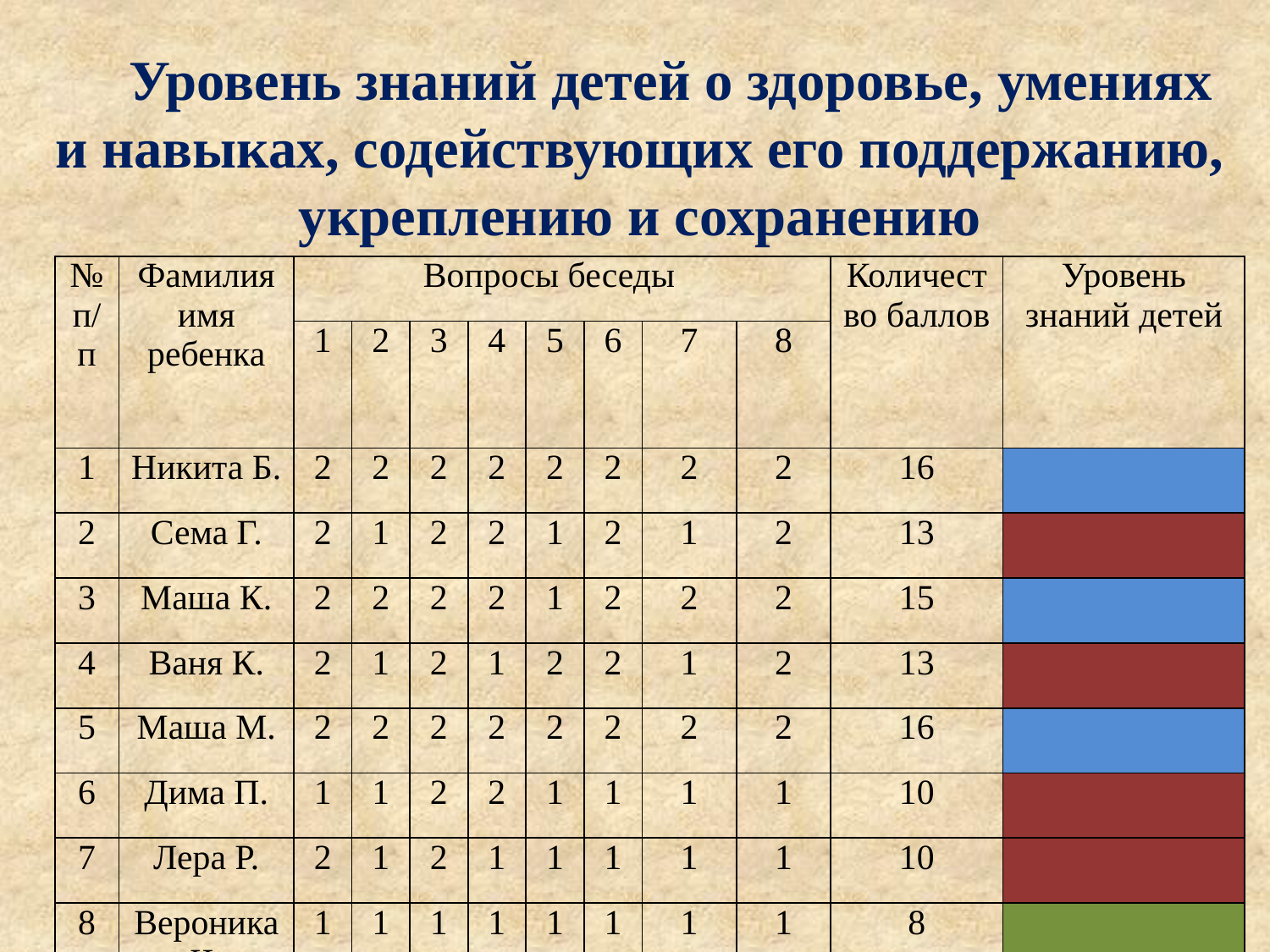

Уровень знаний детей о здоровье, умениях и навыках, содействующих его поддержанию, укреплению и сохранению
| № п/п | Фамилия имя ребенка | Вопросы беседы |  |  |  |  |  |  |  | Количество баллов | Уровень знаний детей |
| --- | --- | --- | --- | --- | --- | --- | --- | --- | --- | --- | --- |
|  |  | 1 | 2 | 3 | 4 | 5 | 6 | 7 | 8 |  |  |
| 1 | Никита Б. | 2 | 2 | 2 | 2 | 2 | 2 | 2 | 2 | 16 |  |
| 2 | Сема Г. | 2 | 1 | 2 | 2 | 1 | 2 | 1 | 2 | 13 |  |
| 3 | Маша К. | 2 | 2 | 2 | 2 | 1 | 2 | 2 | 2 | 15 |  |
| 4 | Ваня К. | 2 | 1 | 2 | 1 | 2 | 2 | 1 | 2 | 13 |  |
| 5 | Маша М. | 2 | 2 | 2 | 2 | 2 | 2 | 2 | 2 | 16 |  |
| 6 | Дима П. | 1 | 1 | 2 | 2 | 1 | 1 | 1 | 1 | 10 |  |
| 7 | Лера Р. | 2 | 1 | 2 | 1 | 1 | 1 | 1 | 1 | 10 |  |
| 8 | Вероника Ч. | 1 | 1 | 1 | 1 | 1 | 1 | 1 | 1 | 8 |  |